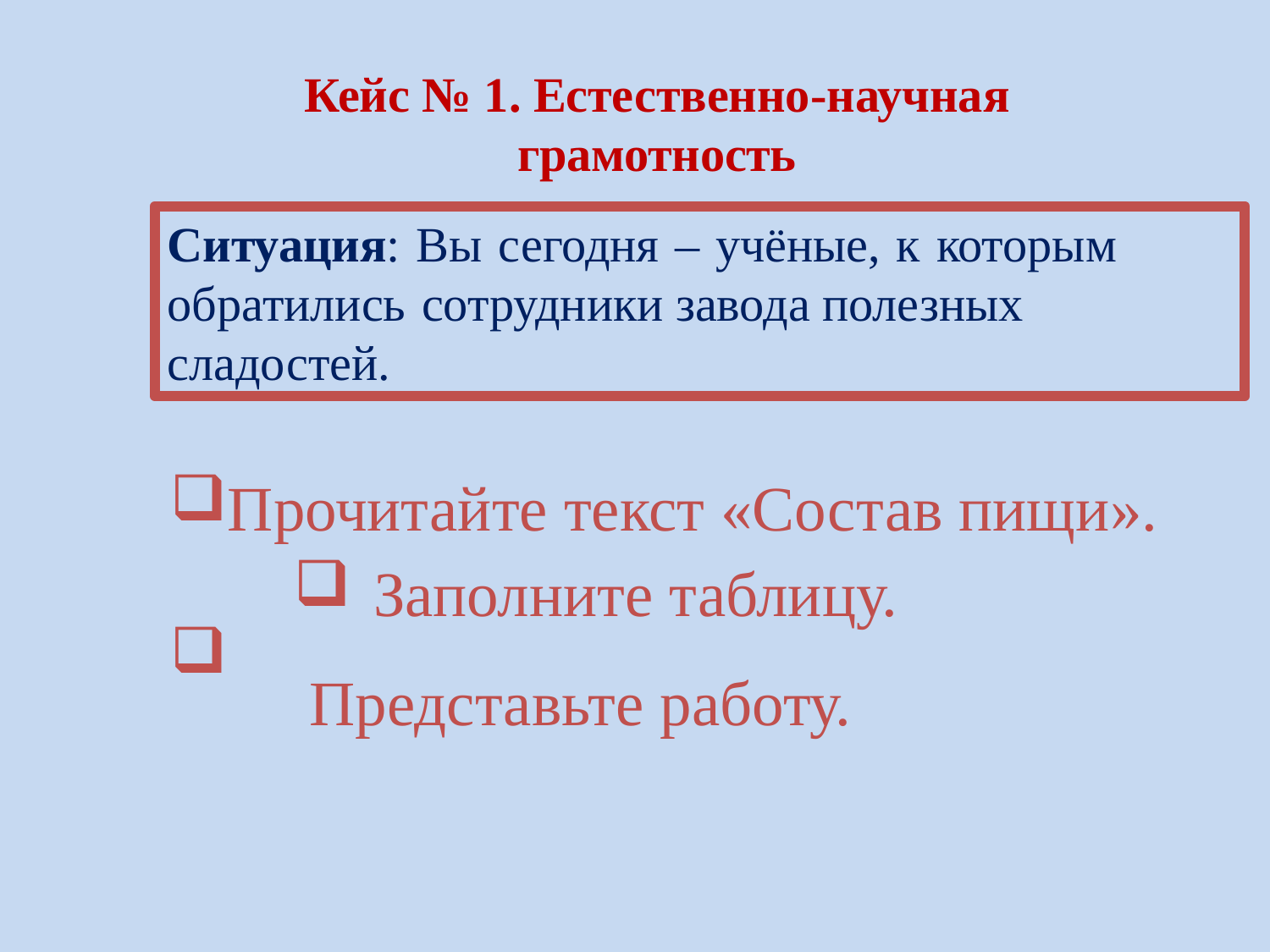

Кейс № 1. Естественно-научная грамотность
Ситуация: Вы сегодня – учёные, к которым обратились сотрудники завода полезных сладостей.
Прочитайте текст «Состав пищи».

Заполните таблицу.

Представьте работу.